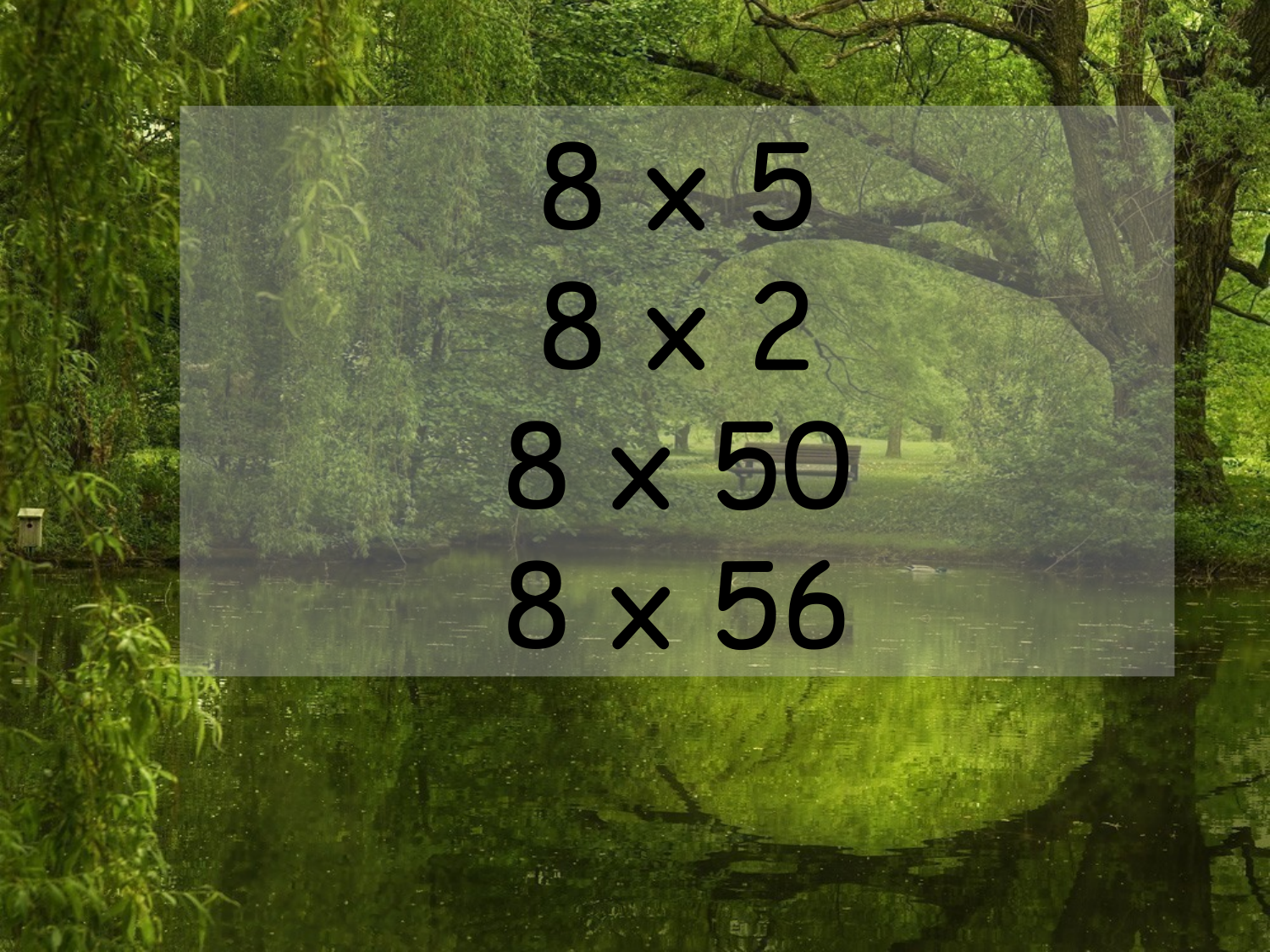

8 x 5
8 x 2
8 x 50
8 x 56